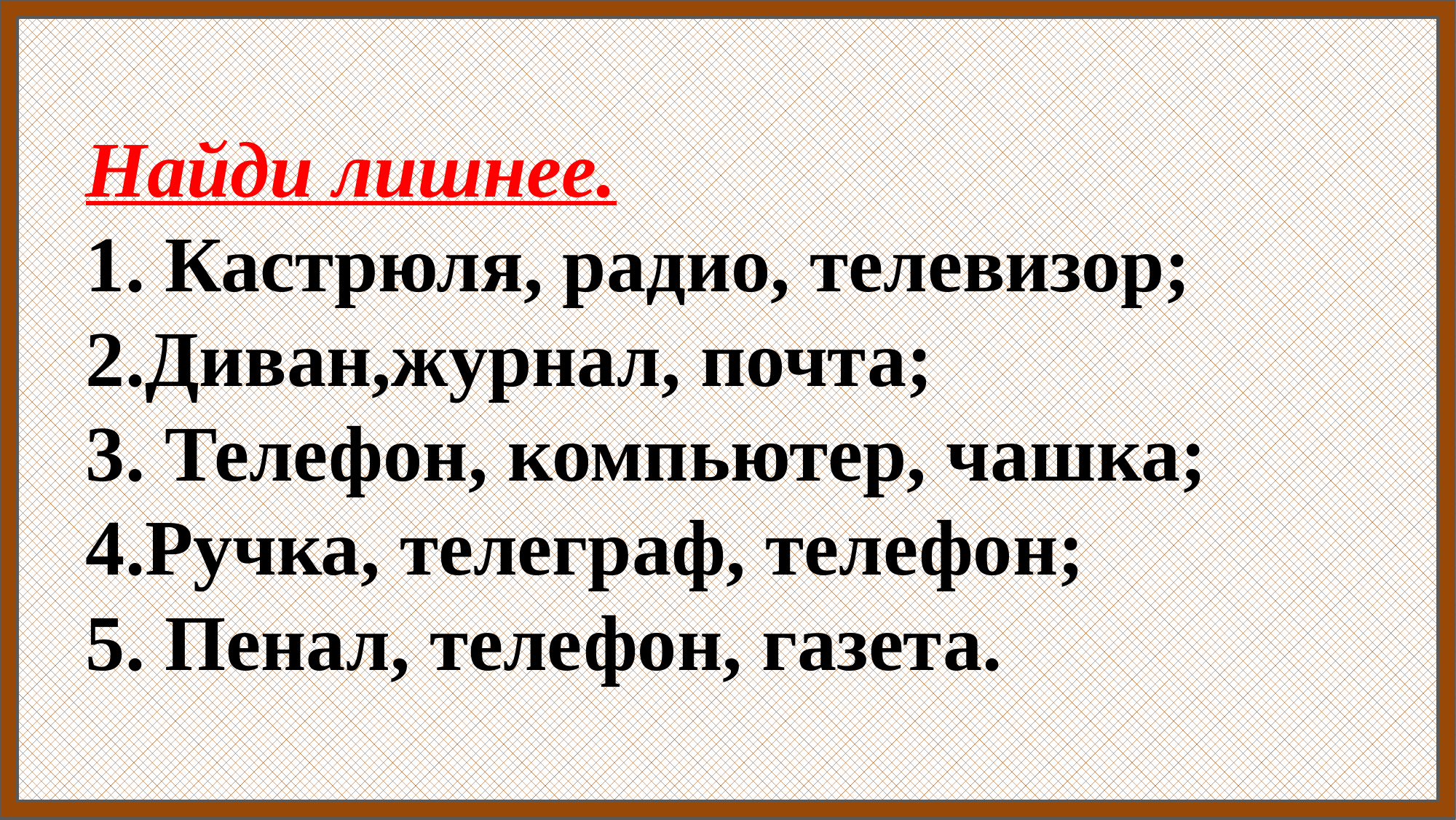

# Найди лишнее. 1. Кастрюля, радио, телевизор; 2.Диван,журнал, почта; 3. Телефон, компьютер, чашка; 4.Ручка, телеграф, телефон; 5. Пенал, телефон, газета.